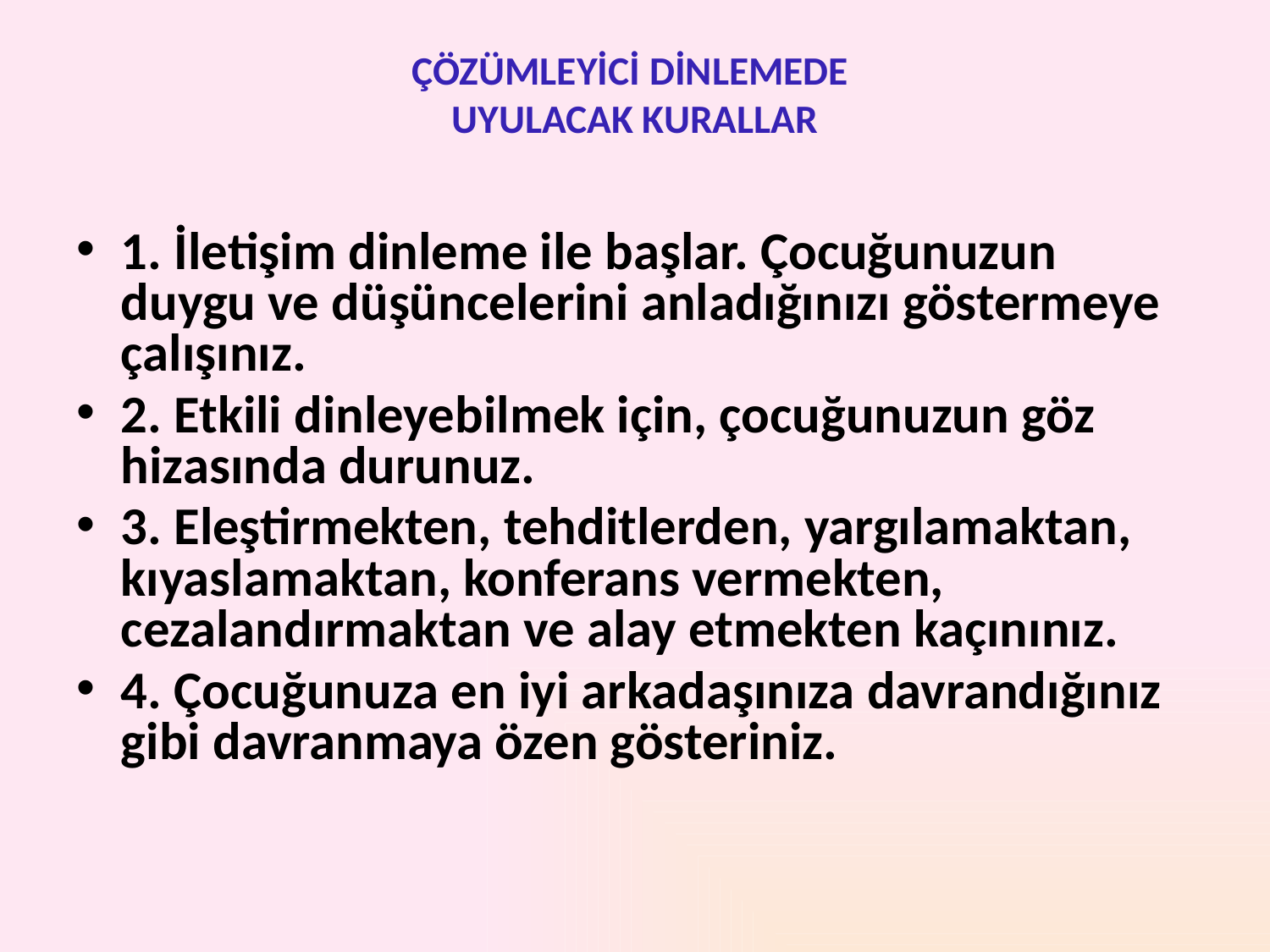

# ÇÖZÜMLEYİCİ DİNLEMEDE UYULACAK KURALLAR
1. İletişim dinleme ile başlar. Çocuğunuzun duygu ve düşüncelerini anladığınızı göstermeye çalışınız.
2. Etkili dinleyebilmek için, çocuğunuzun göz hizasında durunuz.
3. Eleştirmekten, tehditlerden, yargılamaktan, kıyaslamaktan, konferans vermekten, cezalandırmaktan ve alay etmekten kaçınınız.
4. Çocuğunuza en iyi arkadaşınıza davrandığınız gibi davranmaya özen gösteriniz.